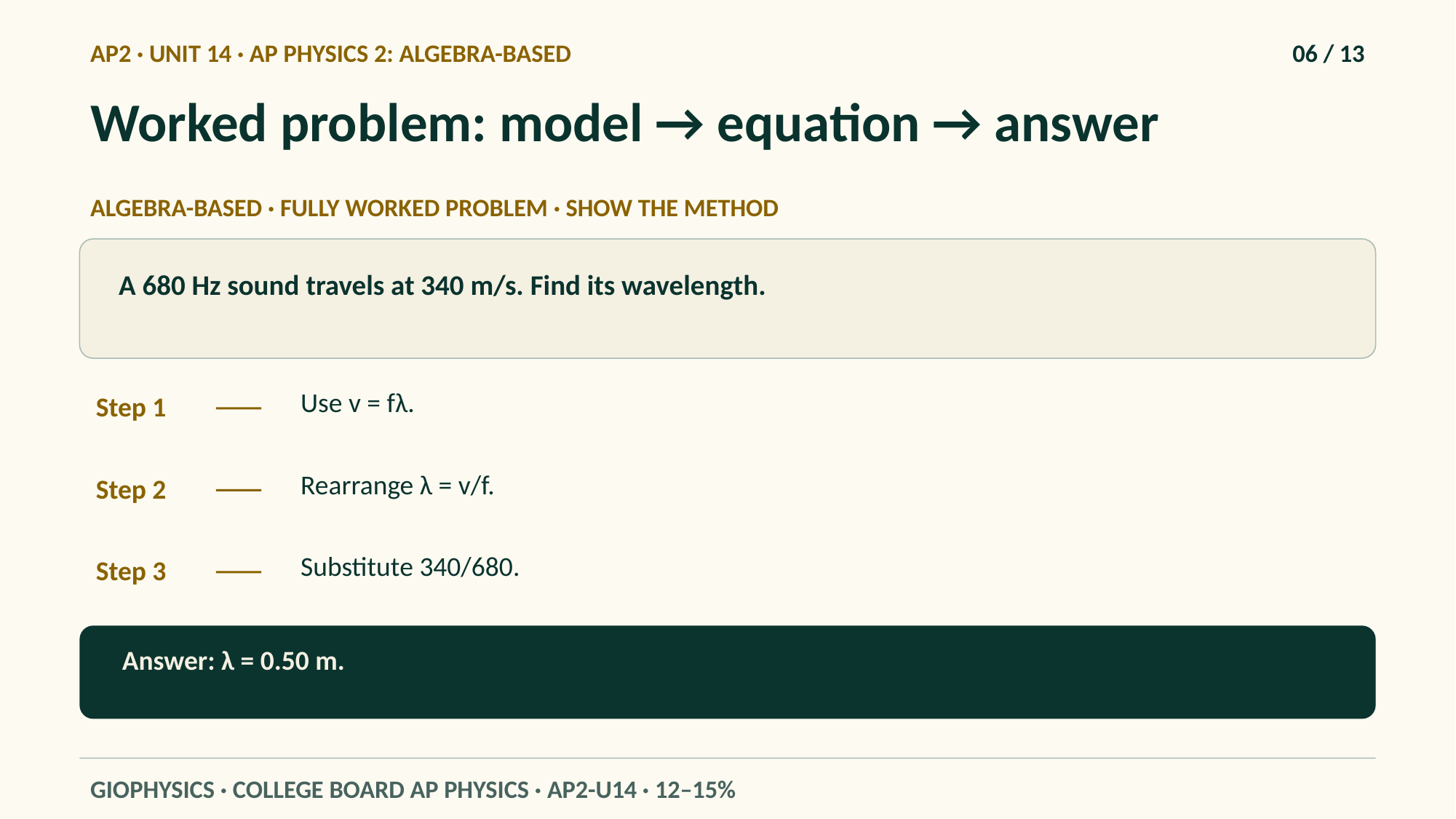

AP2 · UNIT 14 · AP PHYSICS 2: ALGEBRA-BASED
06 / 13
Worked problem: model → equation → answer
ALGEBRA-BASED · FULLY WORKED PROBLEM · SHOW THE METHOD

A 680 Hz sound travels at 340 m/s. Find its wavelength.
Use v = fλ.
Step 1

Rearrange λ = v/f.
Step 2

Substitute 340/680.
Step 3

Answer: λ = 0.50 m.

GIOPHYSICS · COLLEGE BOARD AP PHYSICS · AP2-U14 · 12–15%